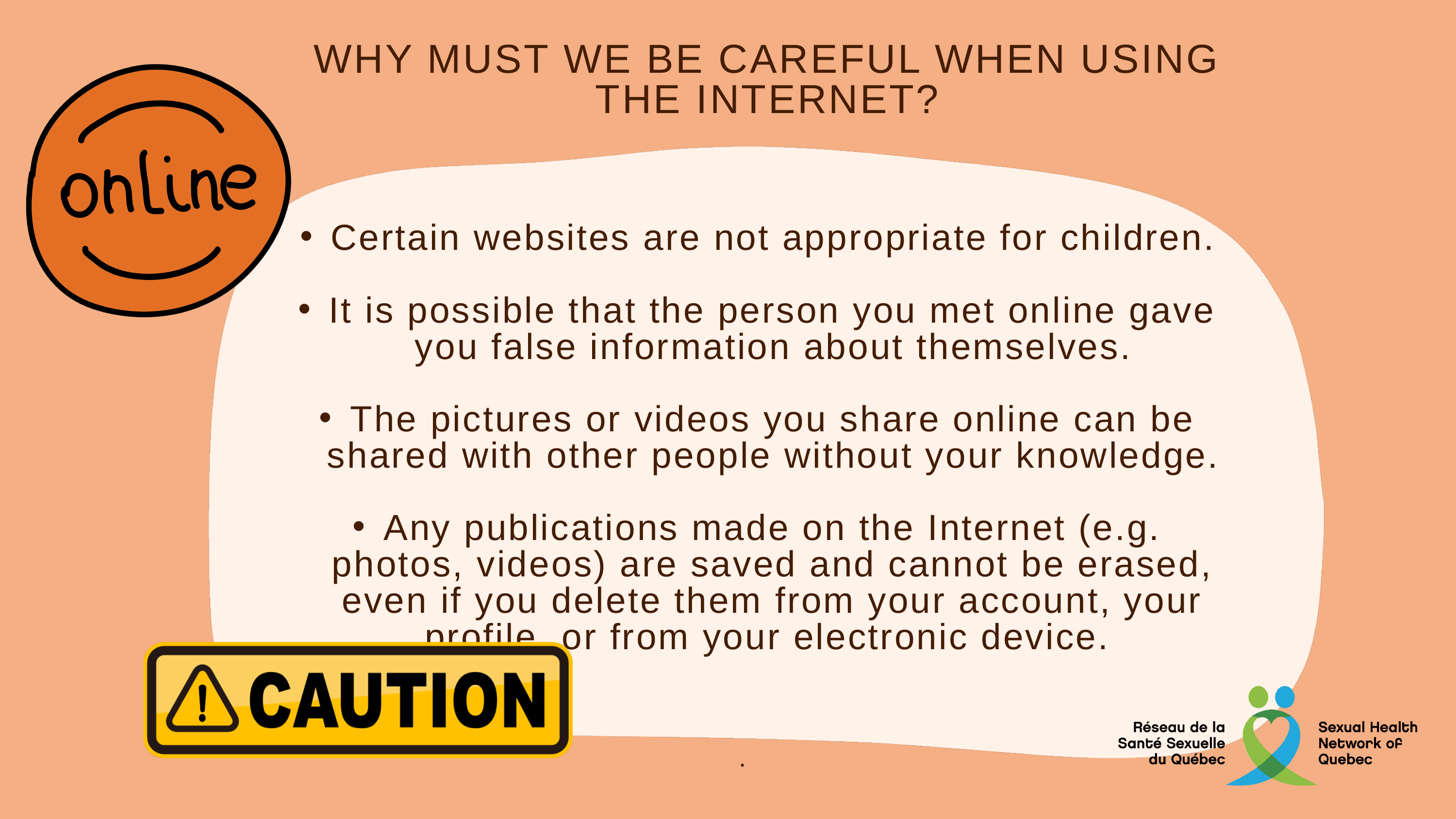

WHY MUST WE BE CAREFUL WHEN USING THE INTERNET?

Certain websites are not appropriate for children.

It is possible that the person you met online gave you false information about themselves.

The pictures or videos you share online can be shared with other people without your knowledge.

Any publications made on the Internet (e.g. photos, videos) are saved and cannot be erased, even if you delete them from your account, your profile, or from your electronic device.

.